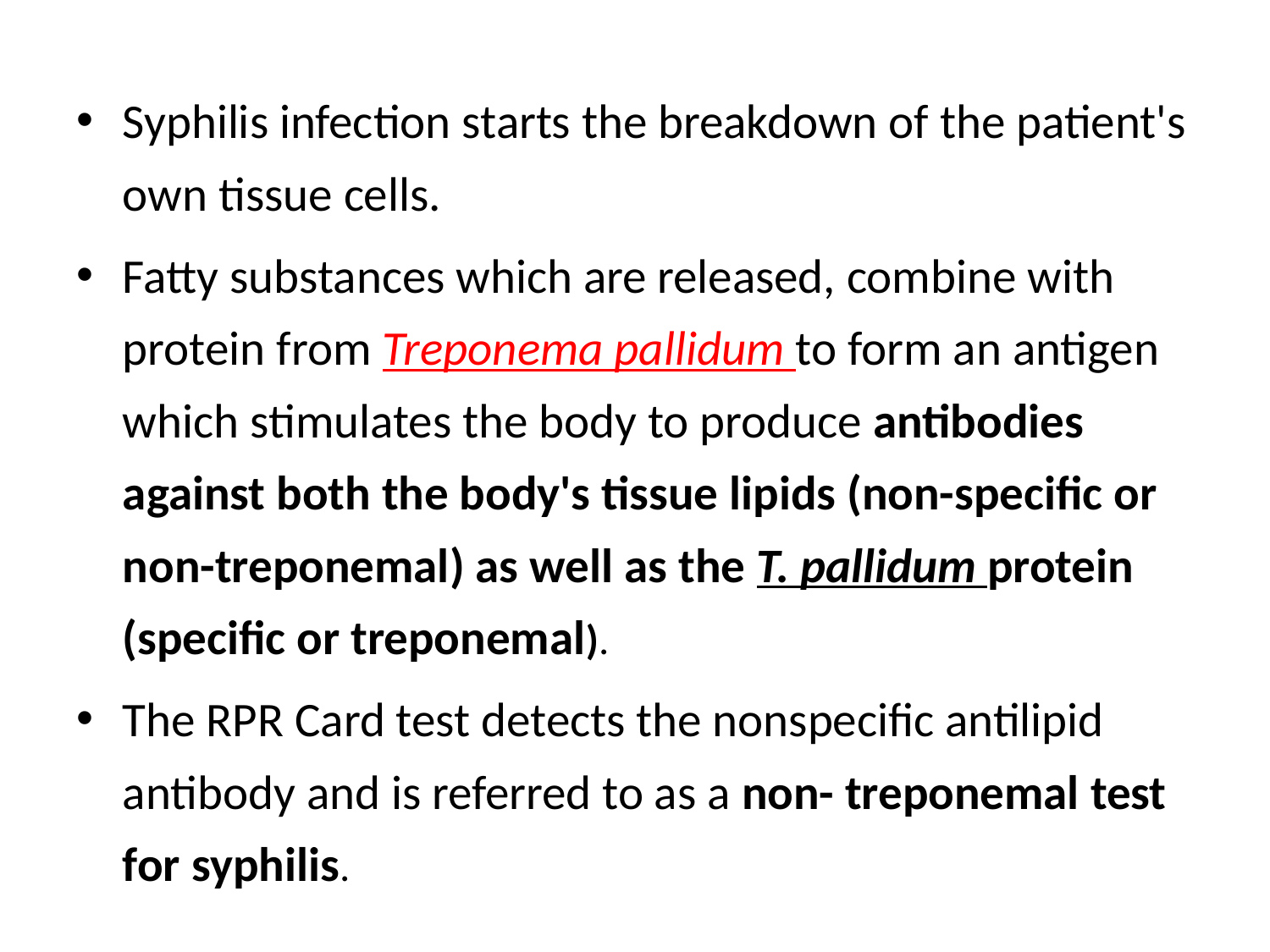

Syphilis infection starts the breakdown of the patient's own tissue cells.
Fatty substances which are released, combine with protein from Treponema pallidum to form an antigen which stimulates the body to produce antibodies against both the body's tissue lipids (non-specific or non-treponemal) as well as the T. pallidum protein (specific or treponemal).
The RPR Card test detects the nonspecific antilipid antibody and is referred to as a non- treponemal test for syphilis.